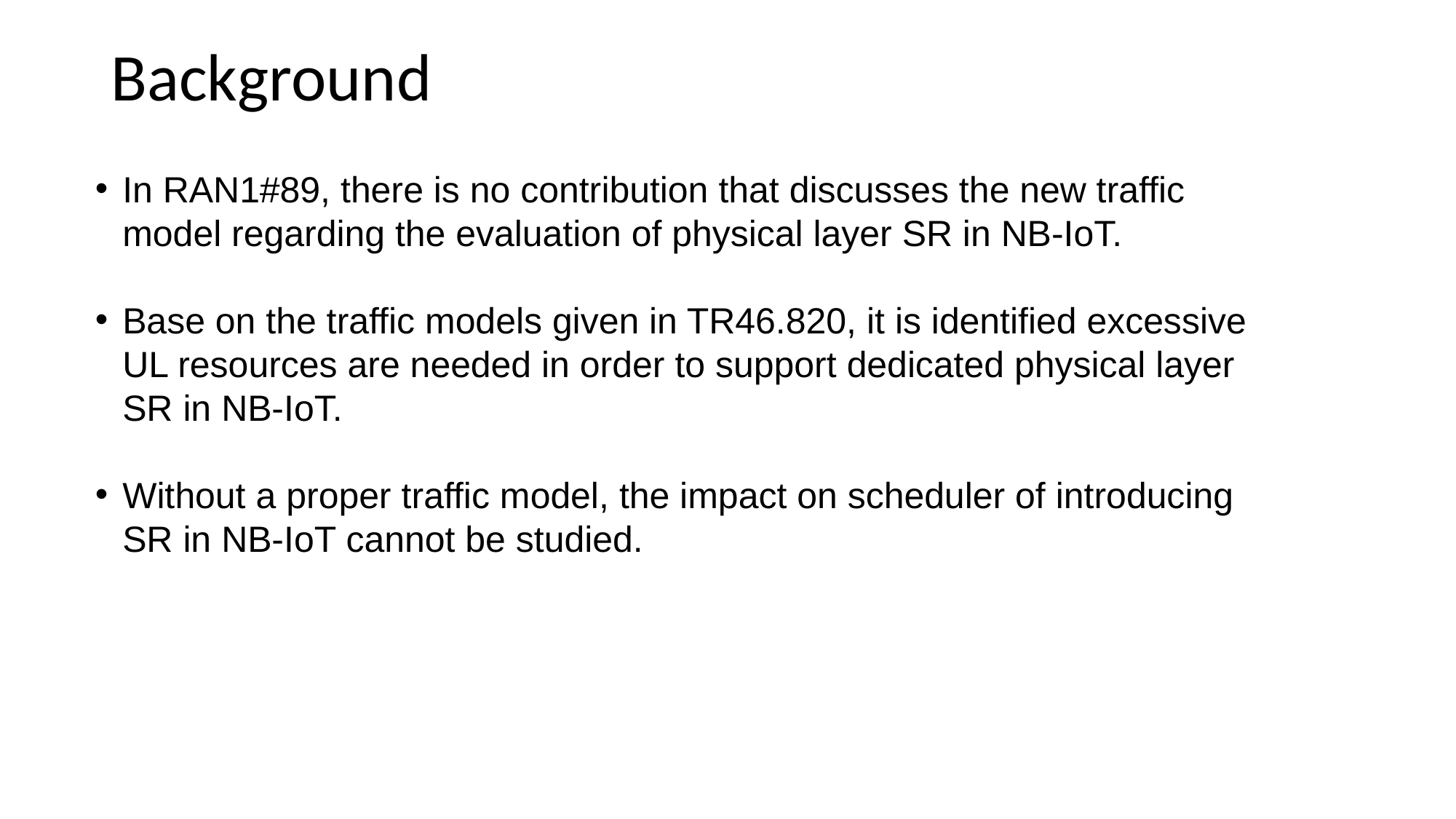

# Background
In RAN1#89, there is no contribution that discusses the new traffic model regarding the evaluation of physical layer SR in NB-IoT.

Base on the traffic models given in TR46.820, it is identified excessive UL resources are needed in order to support dedicated physical layer SR in NB-IoT.

Without a proper traffic model, the impact on scheduler of introducing SR in NB-IoT cannot be studied.